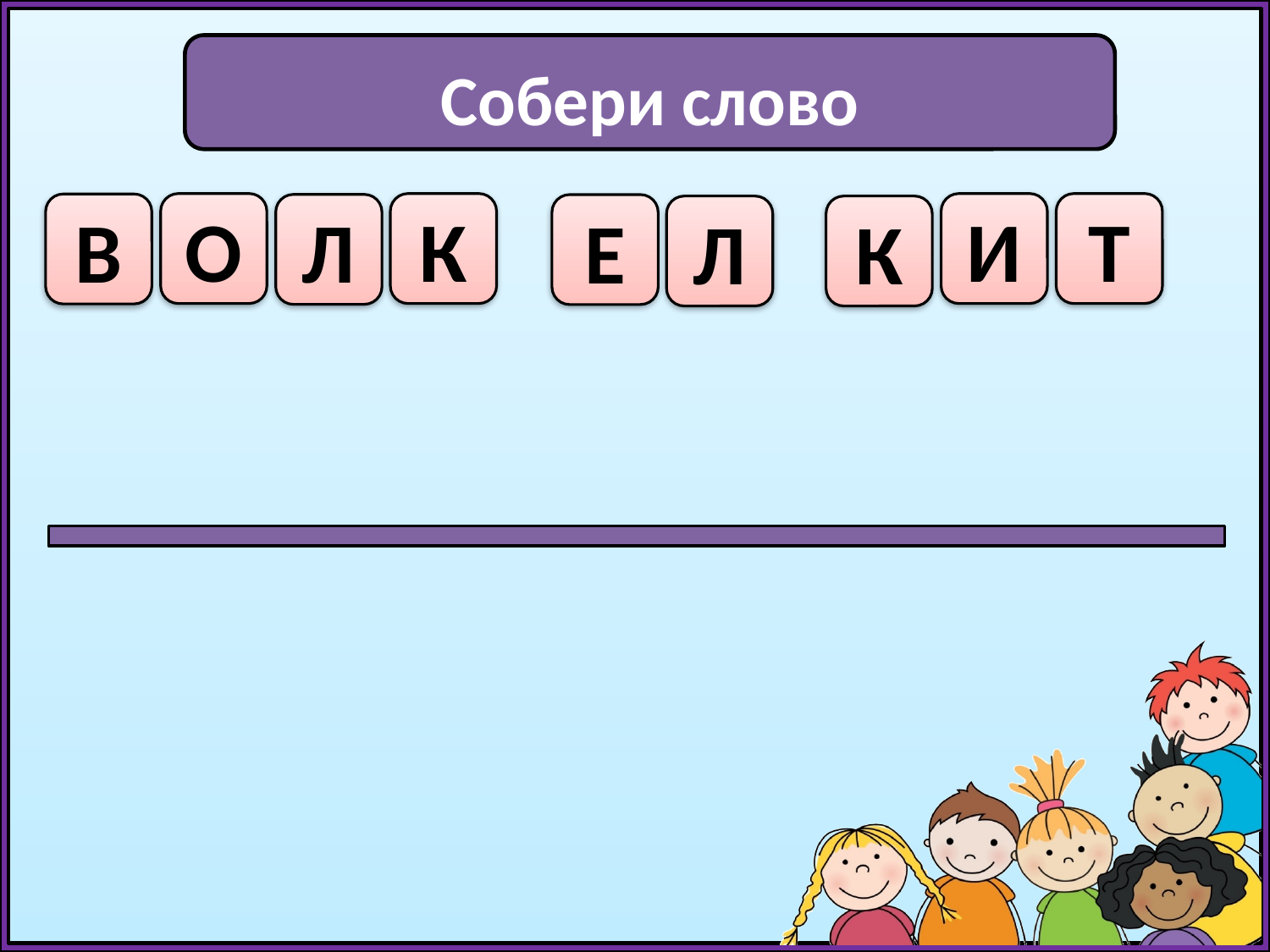

# Собери слово
О
К
И
Т
В
Л
Е
Л
К